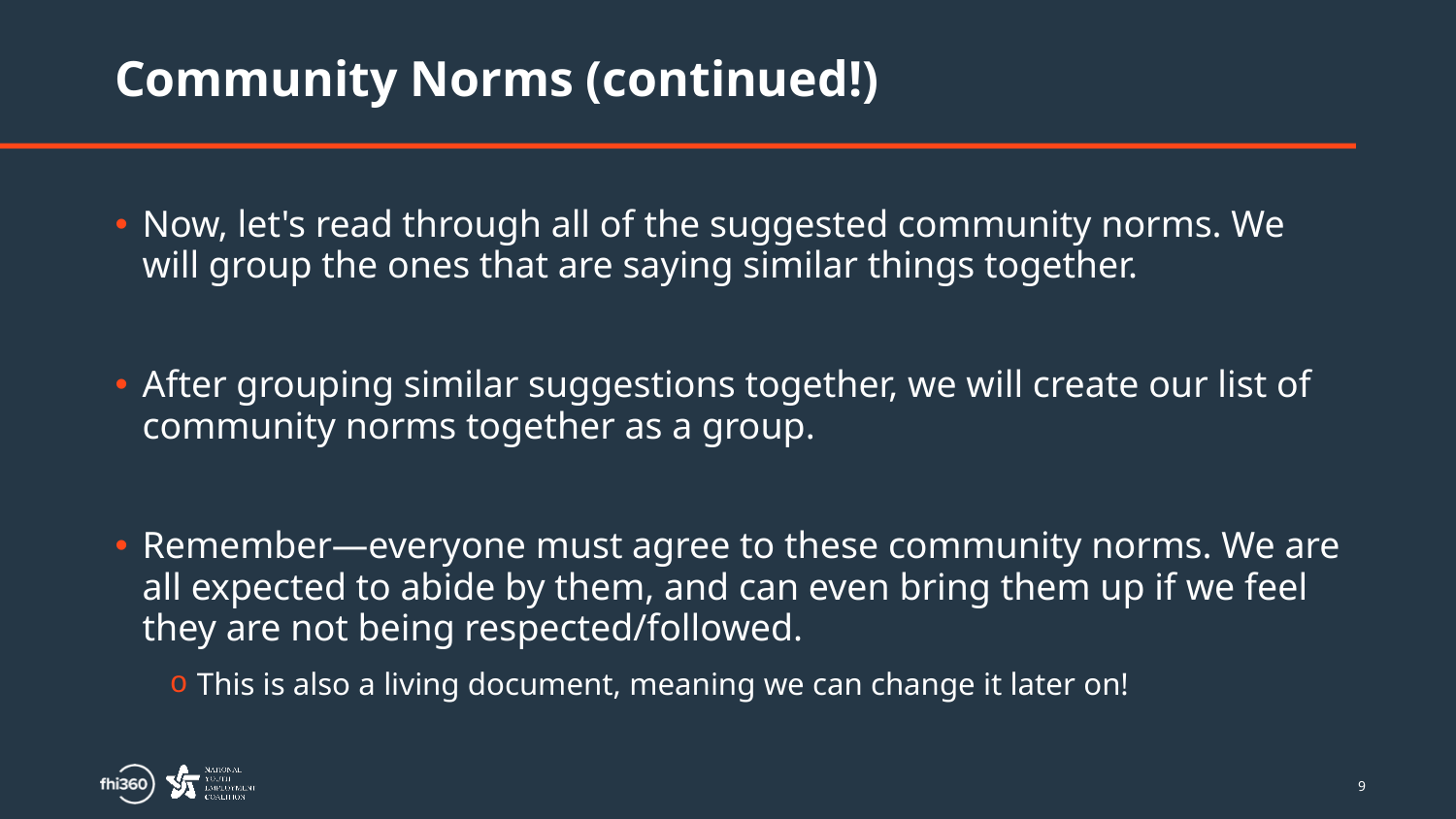

# Community Norms (continued!)
Now, let's read through all of the suggested community norms. We will group the ones that are saying similar things together.

After grouping similar suggestions together, we will create our list of community norms together as a group.

Remember—everyone must agree to these community norms. We are all expected to abide by them, and can even bring them up if we feel they are not being respected/followed.
This is also a living document, meaning we can change it later on!